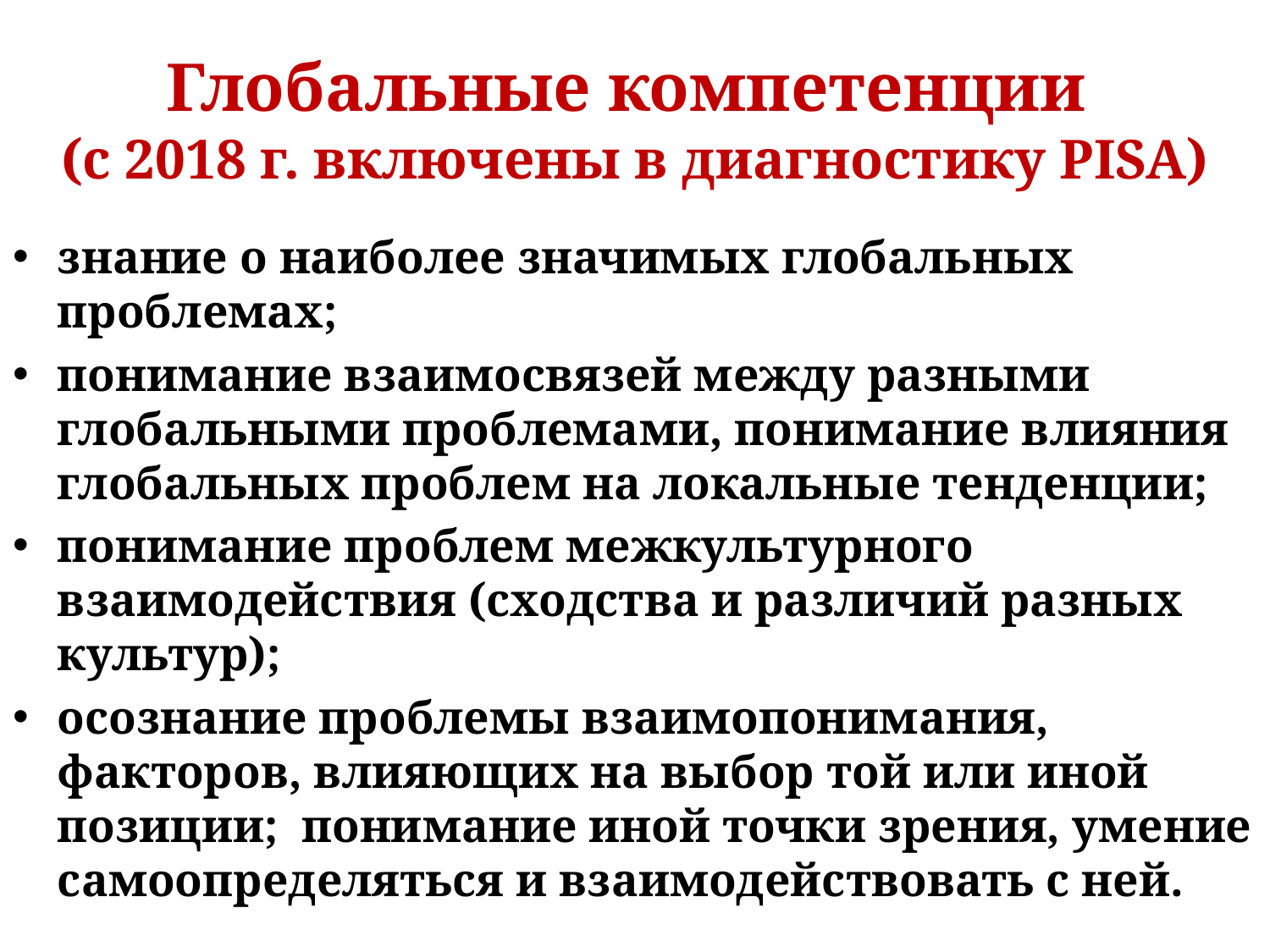

# Глобальные компетенции (с 2018 г. включены в диагностику PISA)
знание о наиболее значимых глобальных проблемах;
понимание взаимосвязей между разными глобальными проблемами, понимание влияния глобальных проблем на локальные тенденции;
понимание проблем межкультурного взаимодействия (сходства и различий разных культур);
осознание проблемы взаимопонимания, факторов, влияющих на выбор той или иной позиции;  понимание иной точки зрения, умение самоопределяться и взаимодействовать с ней.